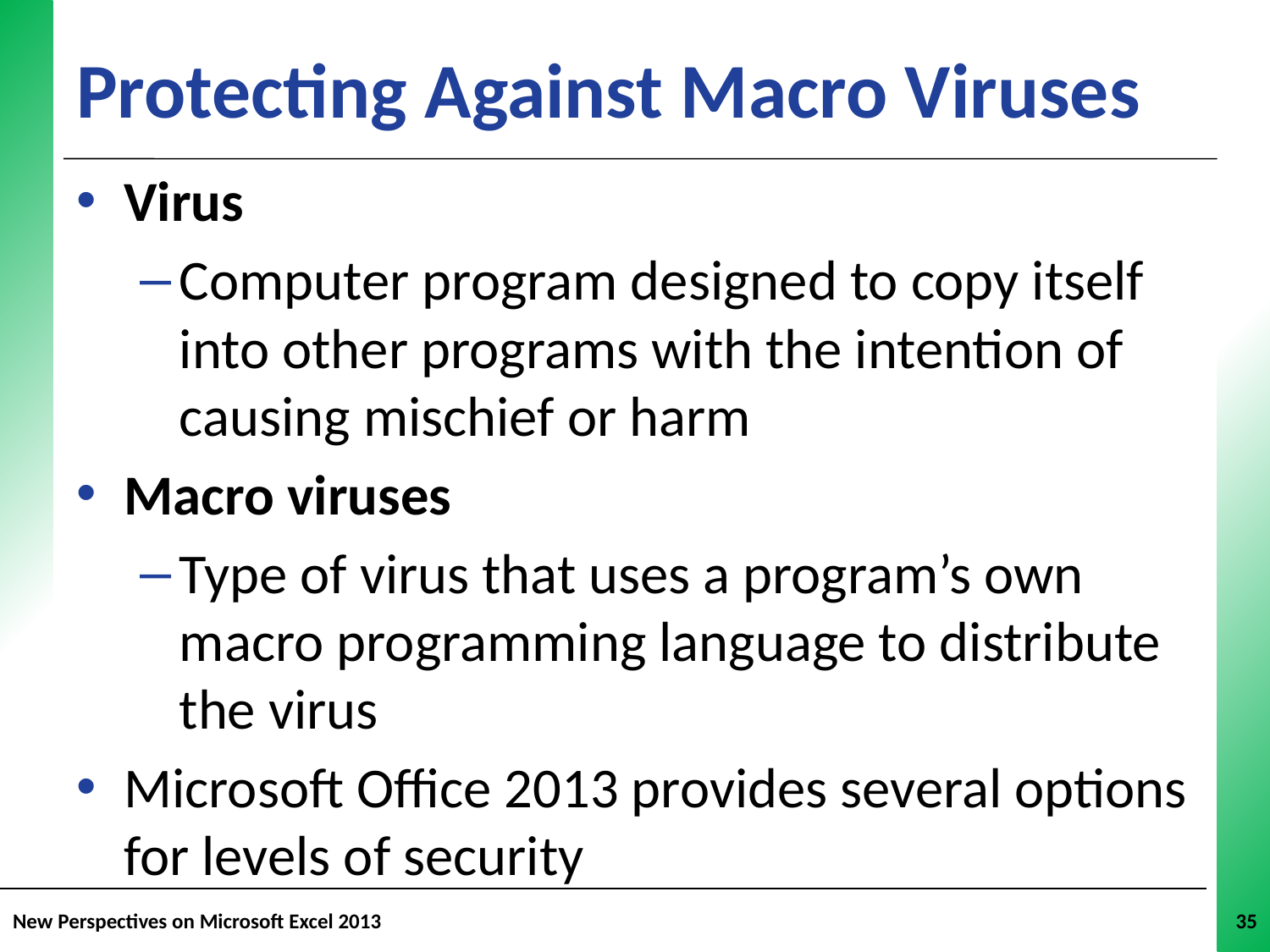

Protecting Against Macro Viruses
Virus
Computer program designed to copy itself into other programs with the intention of causing mischief or harm
Macro viruses
Type of virus that uses a program’s own macro programming language to distribute the virus
Microsoft Office 2013 provides several options for levels of security
New Perspectives on Microsoft Excel 2013
35